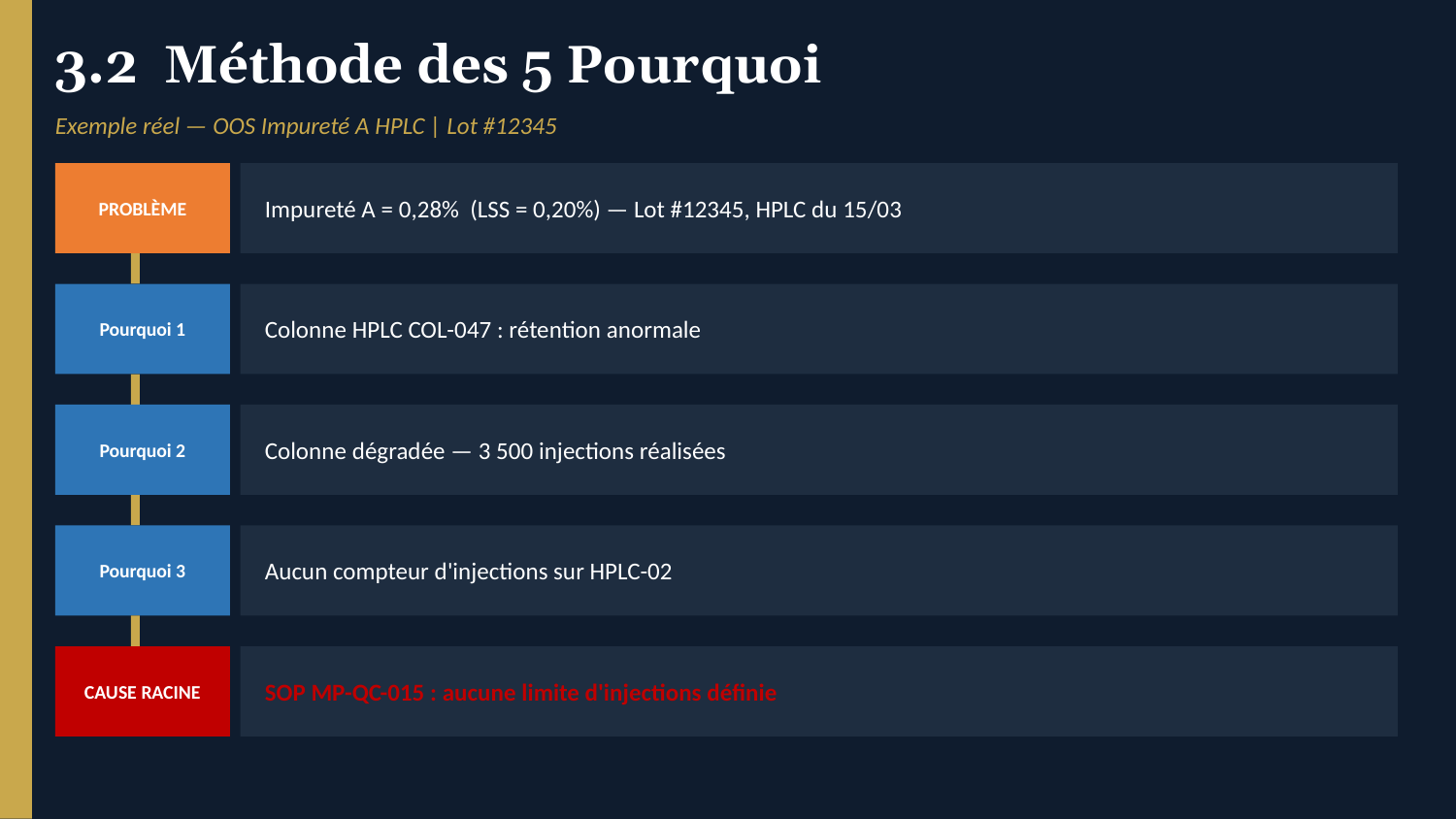

3.2  Méthode des 5 Pourquoi
Exemple réel — OOS Impureté A HPLC | Lot #12345

PROBLÈME

Impureté A = 0,28%  (LSS = 0,20%) — Lot #12345, HPLC du 15/03

Pourquoi 1

Colonne HPLC COL-047 : rétention anormale

Pourquoi 2

Colonne dégradée — 3 500 injections réalisées

Pourquoi 3

Aucun compteur d'injections sur HPLC-02

CAUSE RACINE

SOP MP-QC-015 : aucune limite d'injections définie